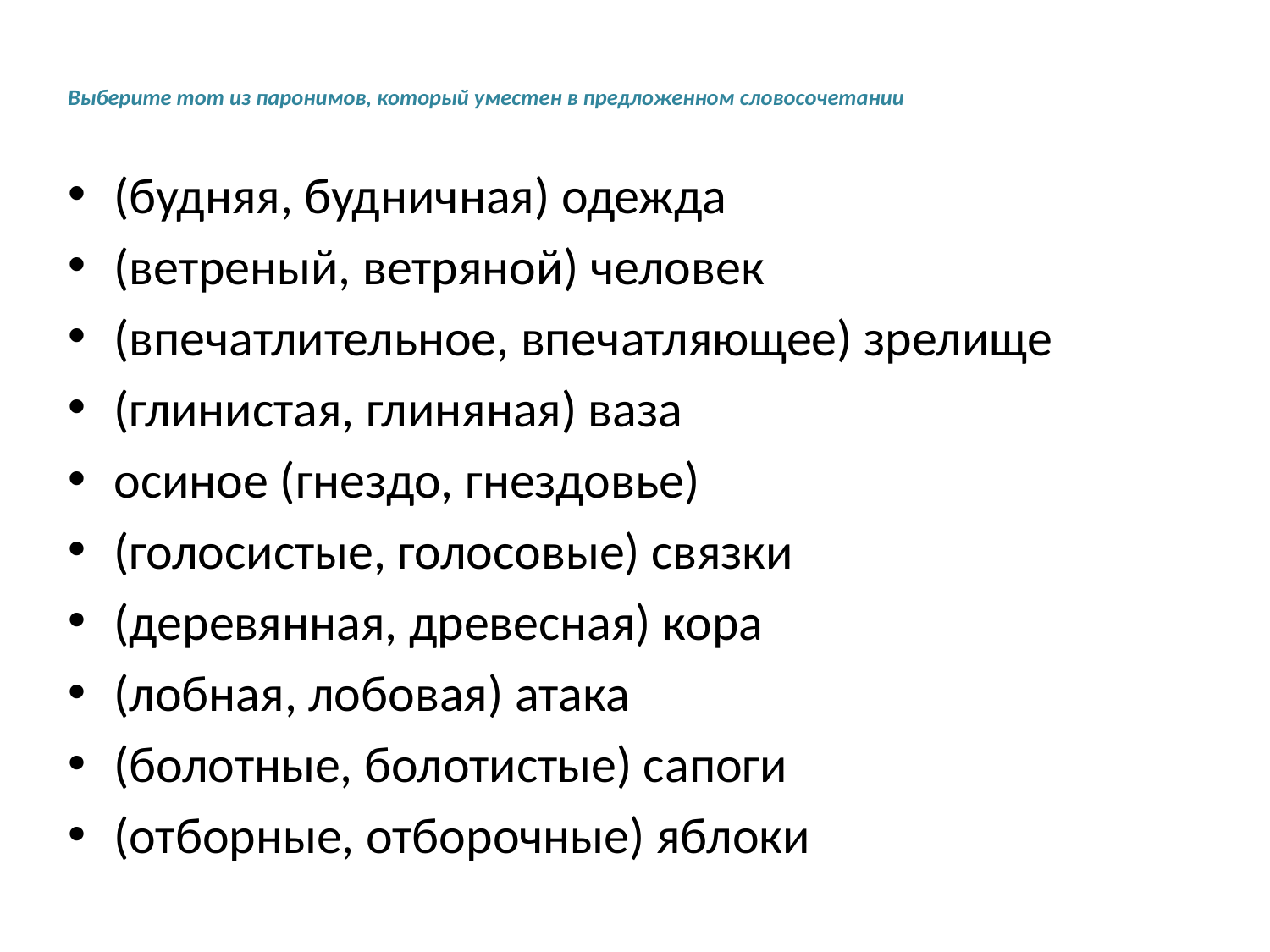

# Выберите тот из паронимов, который уместен в предложенном словосочетании
(будняя, будничная) одежда
(ветреный, ветряной) человек
(впечатлительное, впечатляющее) зрелище
(глинистая, глиняная) ваза
осиное (гнездо, гнездовье)
(голосистые, голосовые) связки
(деревянная, древесная) кора
(лобная, лобовая) атака
(болотные, болотистые) сапоги
(отборные, отборочные) яблоки